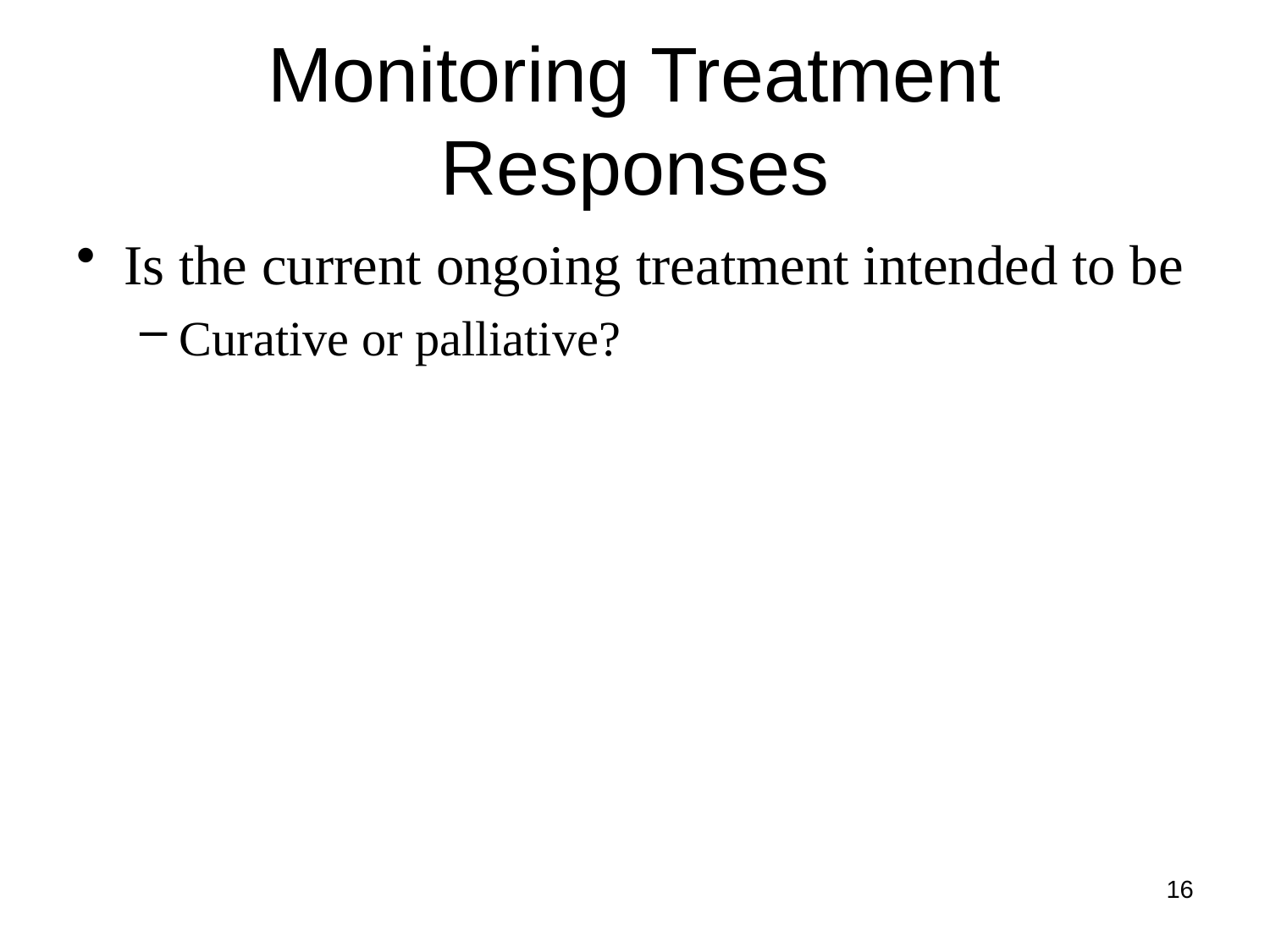

# Monitoring Treatment Responses
Is the current ongoing treatment intended to be
Curative or palliative?
16